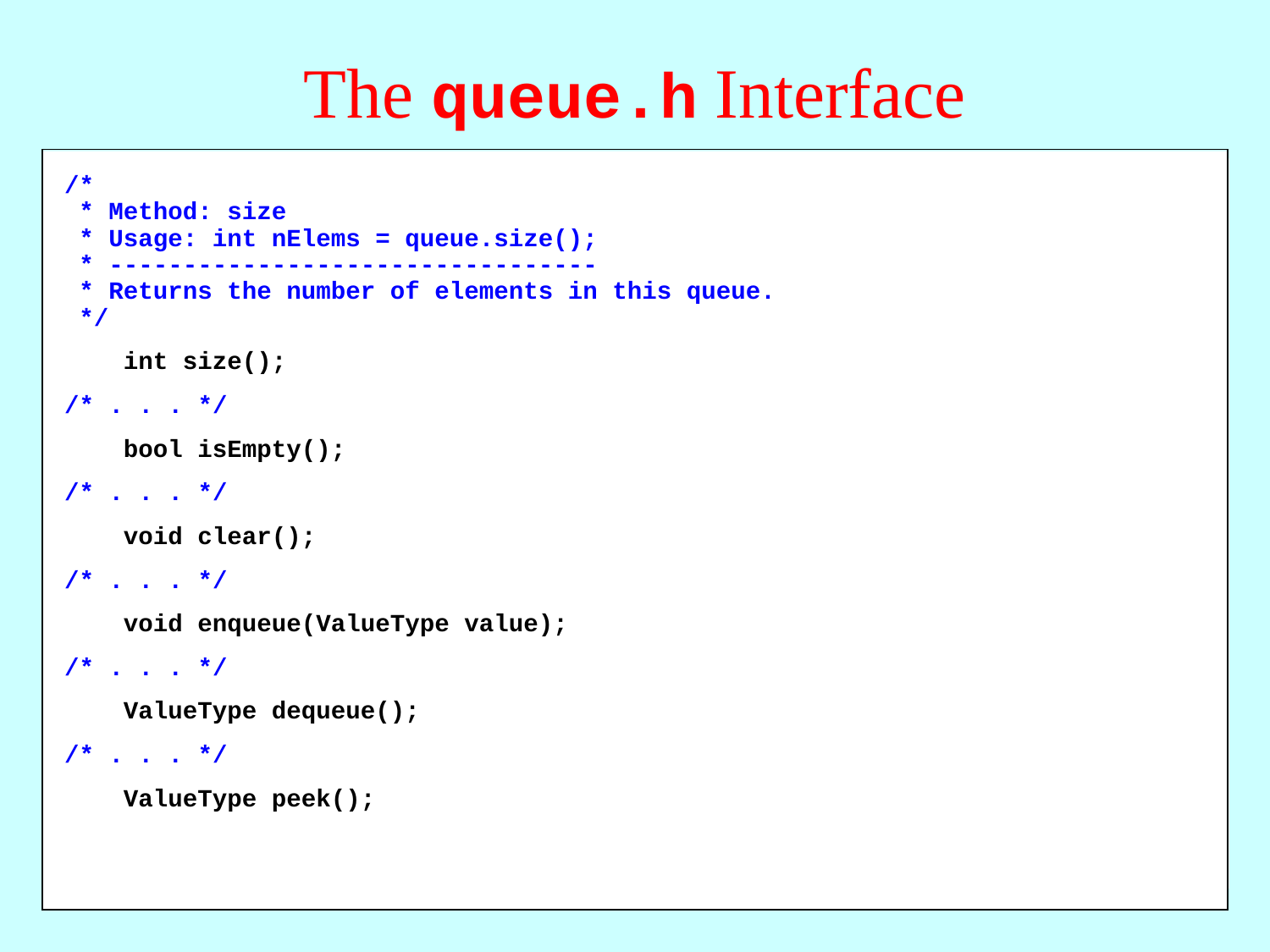

# The queue.h Interface

/*
 * Method: size
 * Usage: int nElems = queue.size();
 * ---------------------------------
 * Returns the number of elements in this queue.
 */

    int size();

/* . . . */

    bool isEmpty();

/* . . . */

    void clear();

/* . . . */

    void enqueue(ValueType value);

/* . . . */

    ValueType dequeue();

/* . . . */

    ValueType peek();
template <typename ValueType>
class Queue {

public:

/*
 * Constructor: Queue
 * Usage: Queue<ValueType> queue;
 * ------------------------------
 * Initializes a new empty queue containing the specified value type.
 */

   Queue();

/*
 * Destructor: ~Queue
* -------------------
 * Deallocates any heap storage associated with this queue.
 */

   ~Queue();